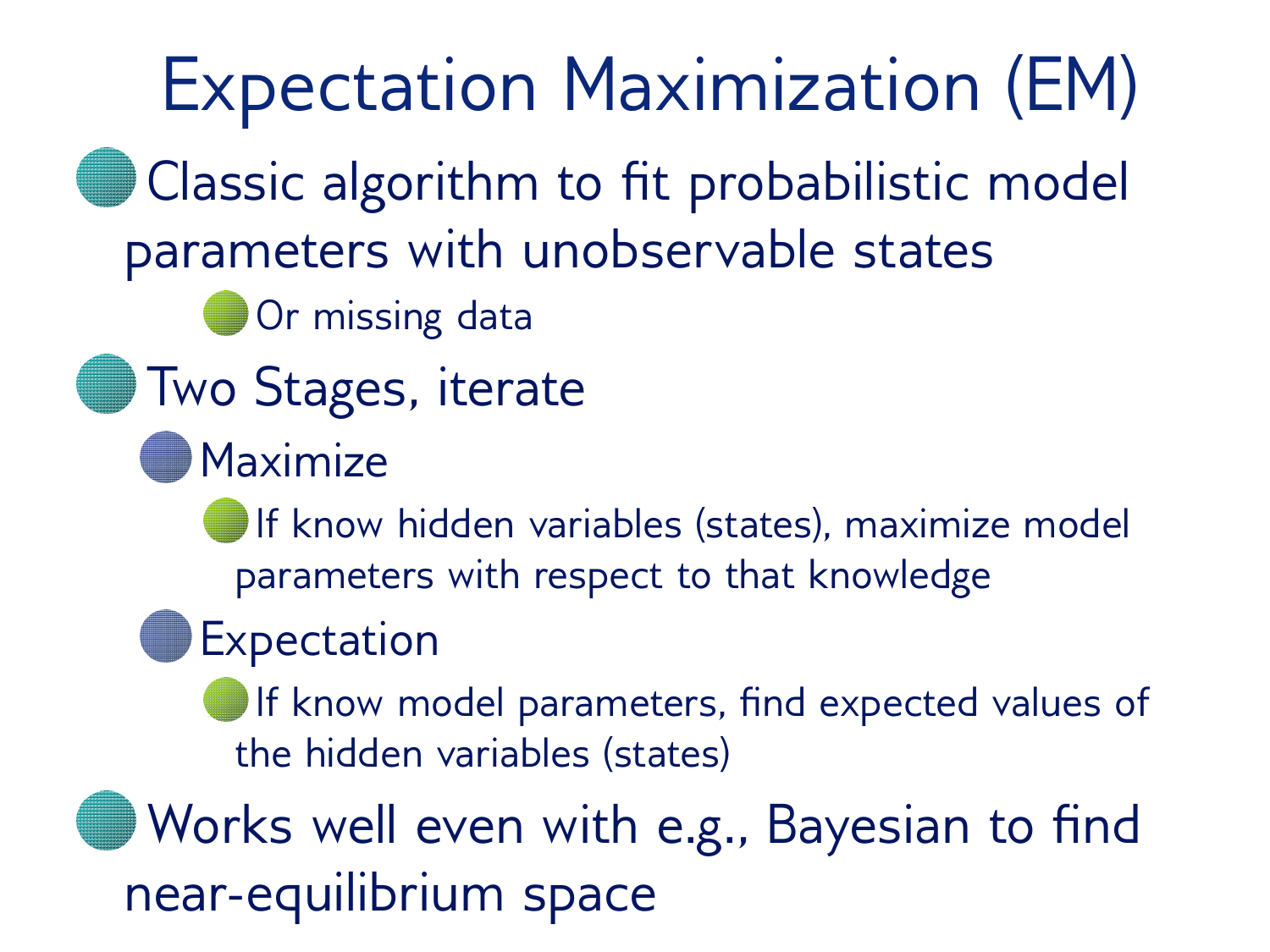

# Expectation Maximization (EM)
Classic algorithm to fit probabilistic model parameters with unobservable states
Or missing data
Two Stages, iterate
Maximize
If know hidden variables (states), maximize model parameters with respect to that knowledge
Expectation
If know model parameters, find expected values of the hidden variables (states)
Works well even with e.g., Bayesian to find near-equilibrium space